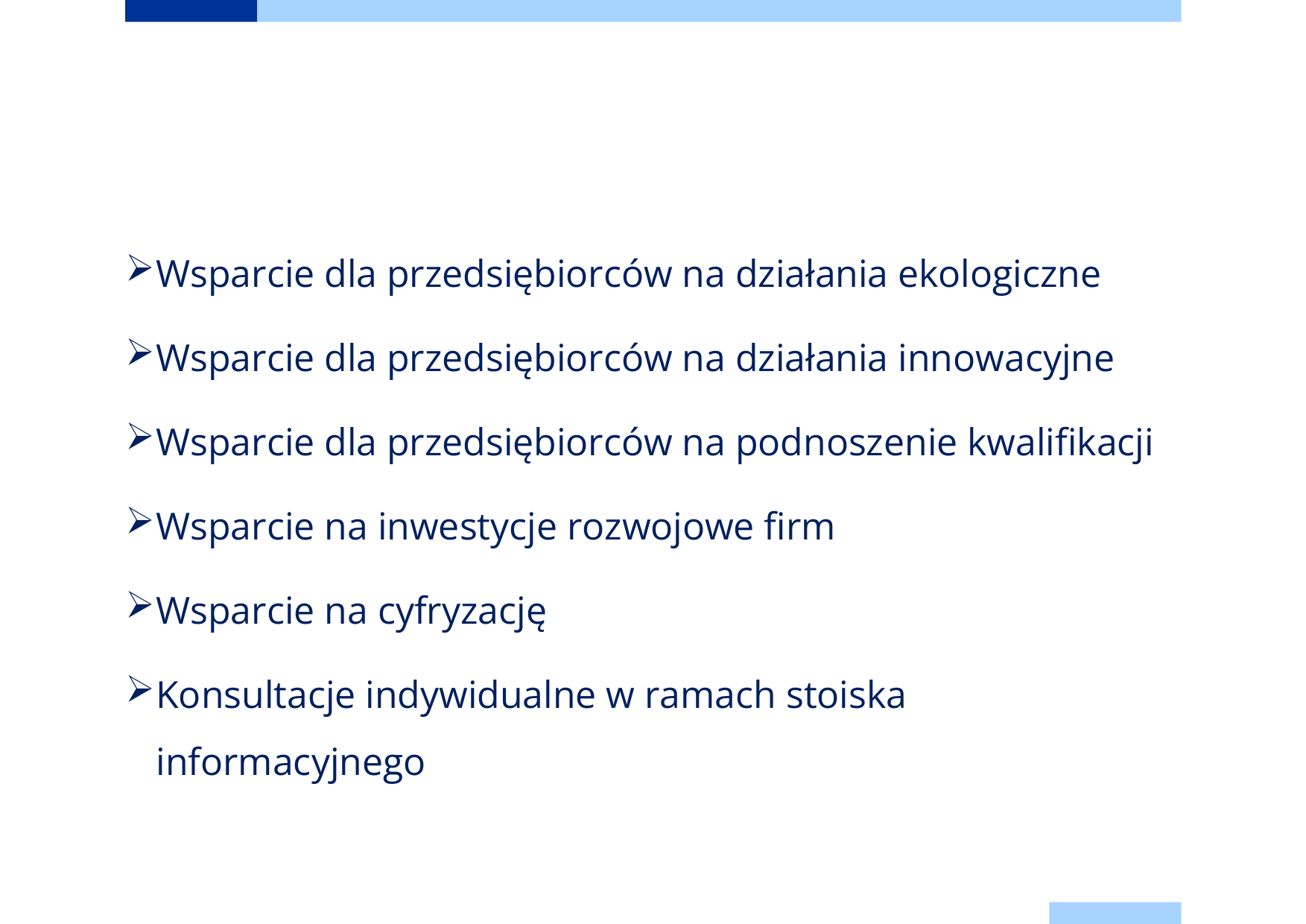

Wsparcie dla przedsiębiorców na działania ekologiczne
Wsparcie dla przedsiębiorców na działania innowacyjne
Wsparcie dla przedsiębiorców na podnoszenie kwalifikacji
Wsparcie na inwestycje rozwojowe firm
Wsparcie na cyfryzację
Konsultacje indywidualne w ramach stoiska informacyjnego